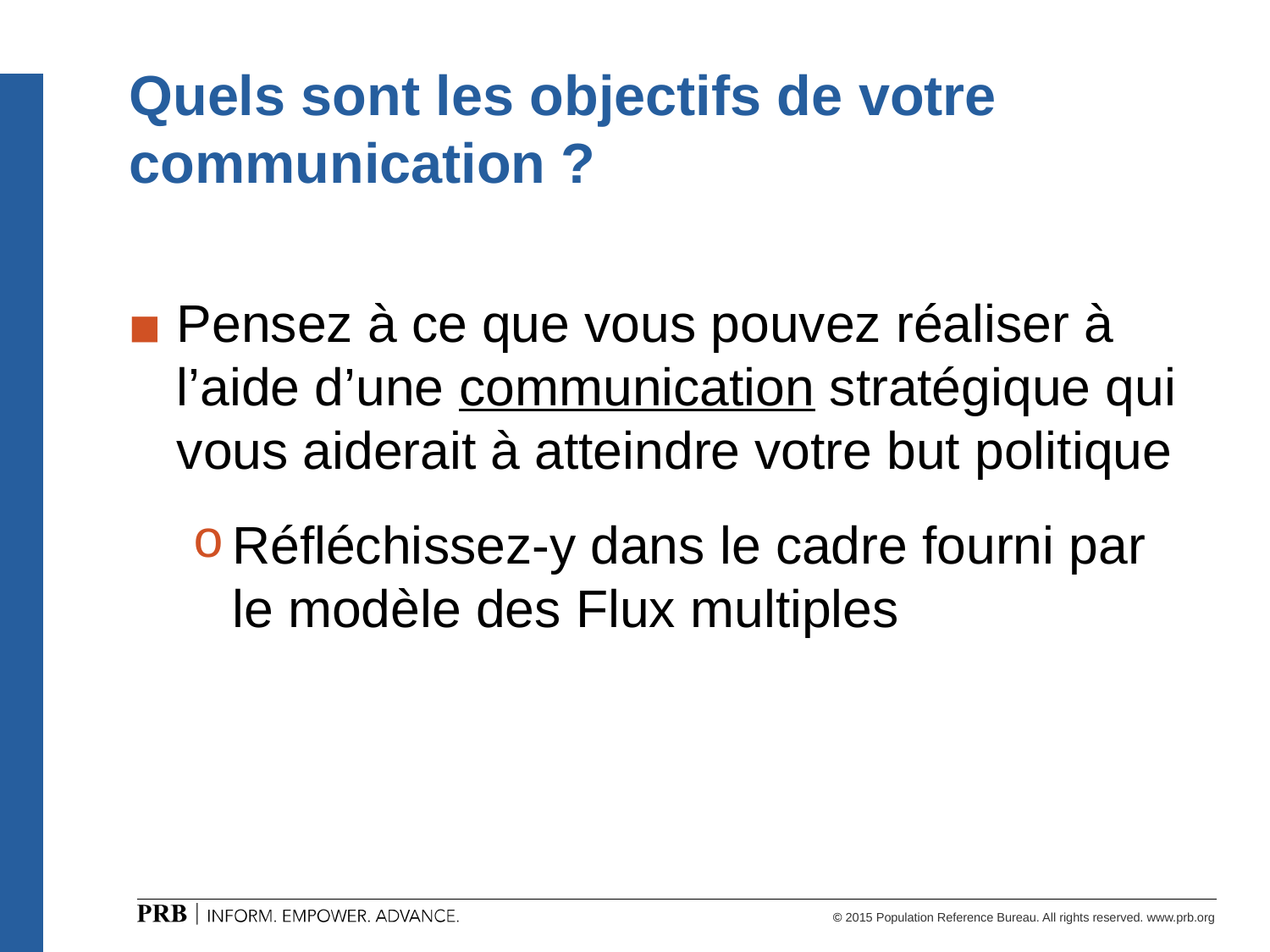

# Quels sont les objectifs de votre communication ?
Pensez à ce que vous pouvez réaliser à l’aide d’une communication stratégique qui vous aiderait à atteindre votre but politique
Réfléchissez-y dans le cadre fourni par le modèle des Flux multiples